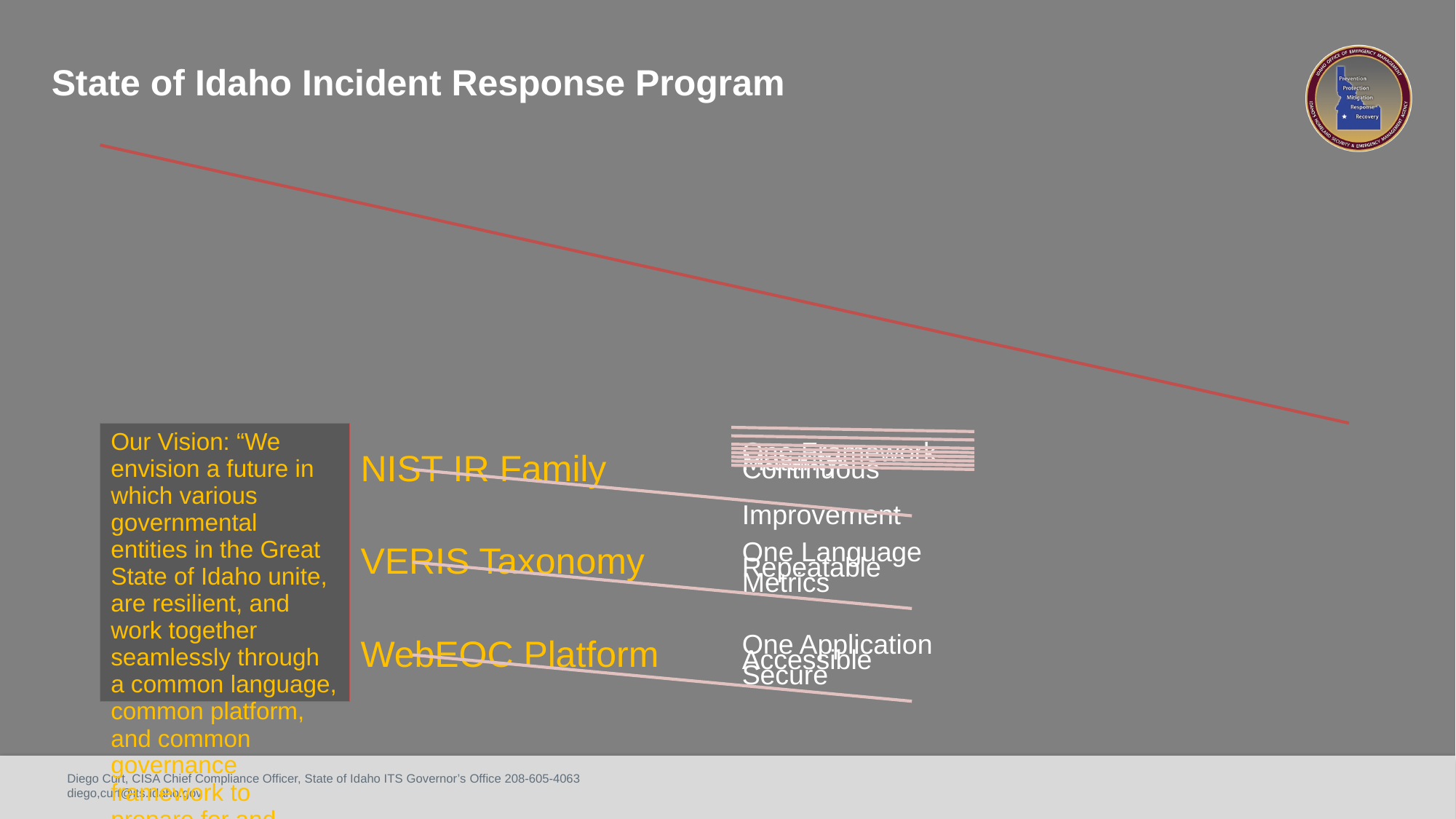

State of Idaho Incident Response Program
NIST IR Family
One Framework
Maturity
Continuous Improvement
WebEOC Platform
Accessible
Secure
One Application
VERIS Taxonomy
One Language
Repeatable
Metrics